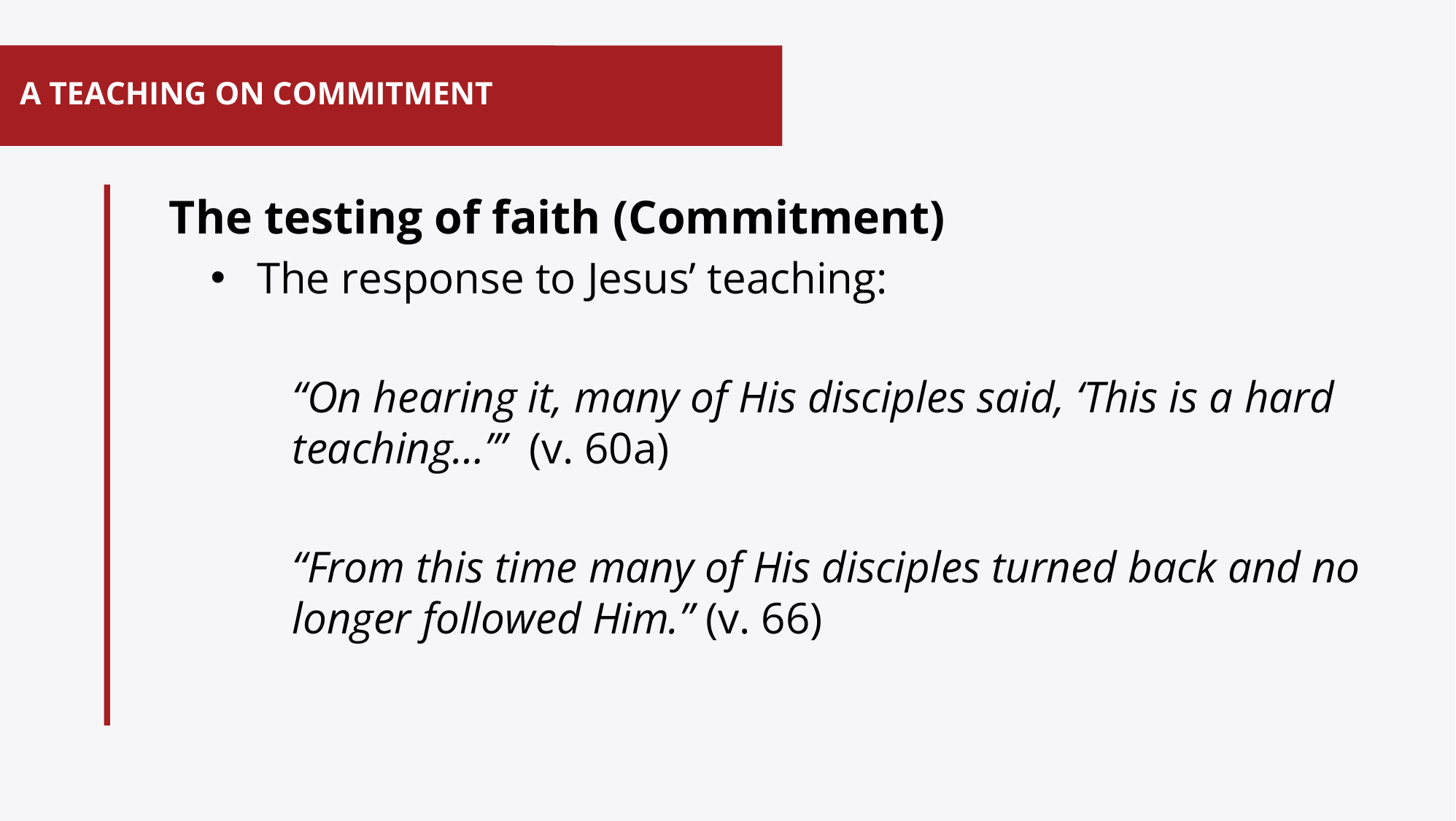

# A TEACHING ON COMMITMENT
The testing of faith (Commitment)
The response to Jesus’ teaching:

“On hearing it, many of His disciples said, ‘This is a hard teaching…’”  (v. 60a)

“From this time many of His disciples turned back and no longer followed Him.” (v. 66)